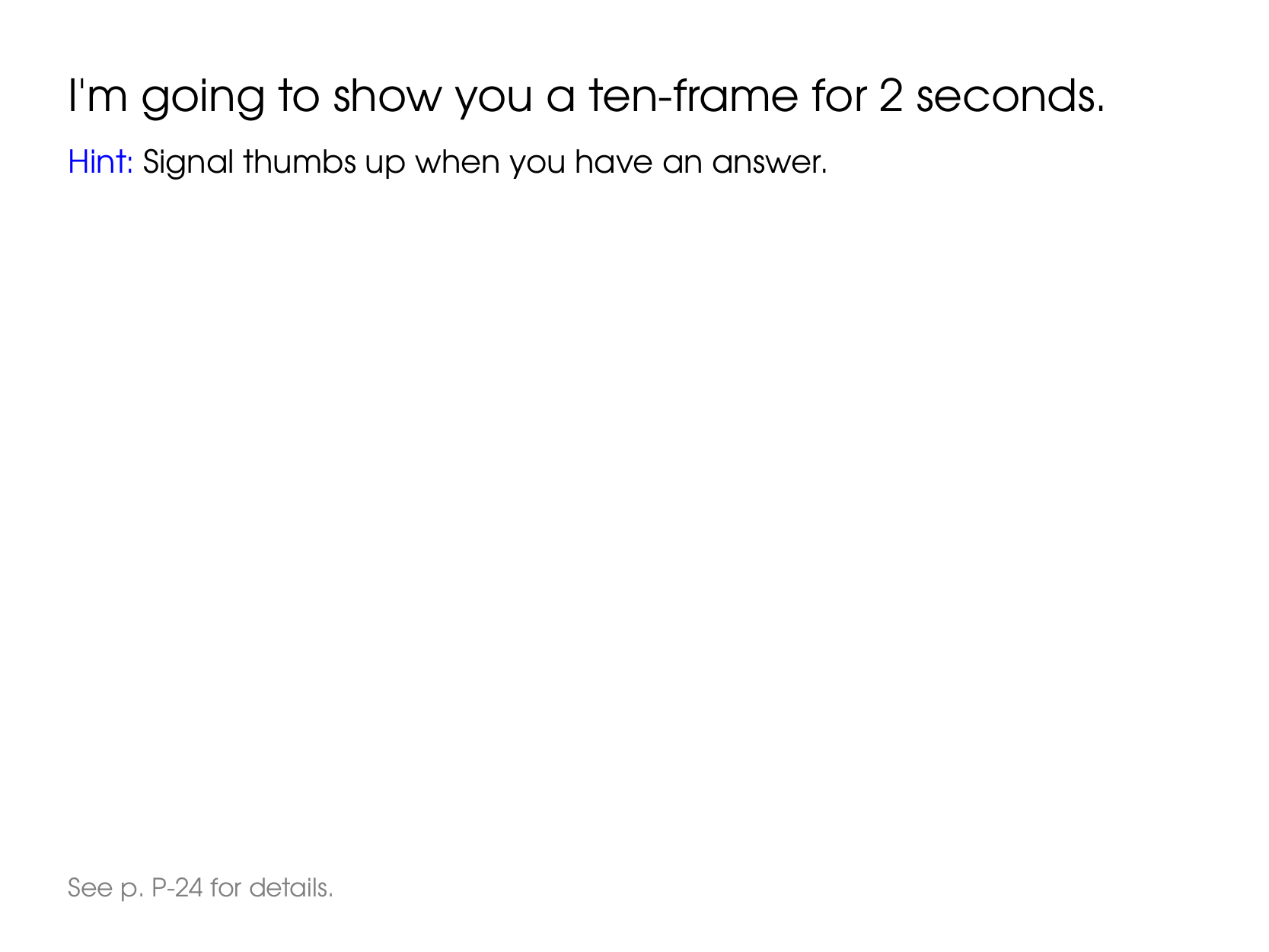

I'm going to show you a ten-frame for 2 seconds.
Hint: Signal thumbs up when you have an answer.
See p. P-24 for details.